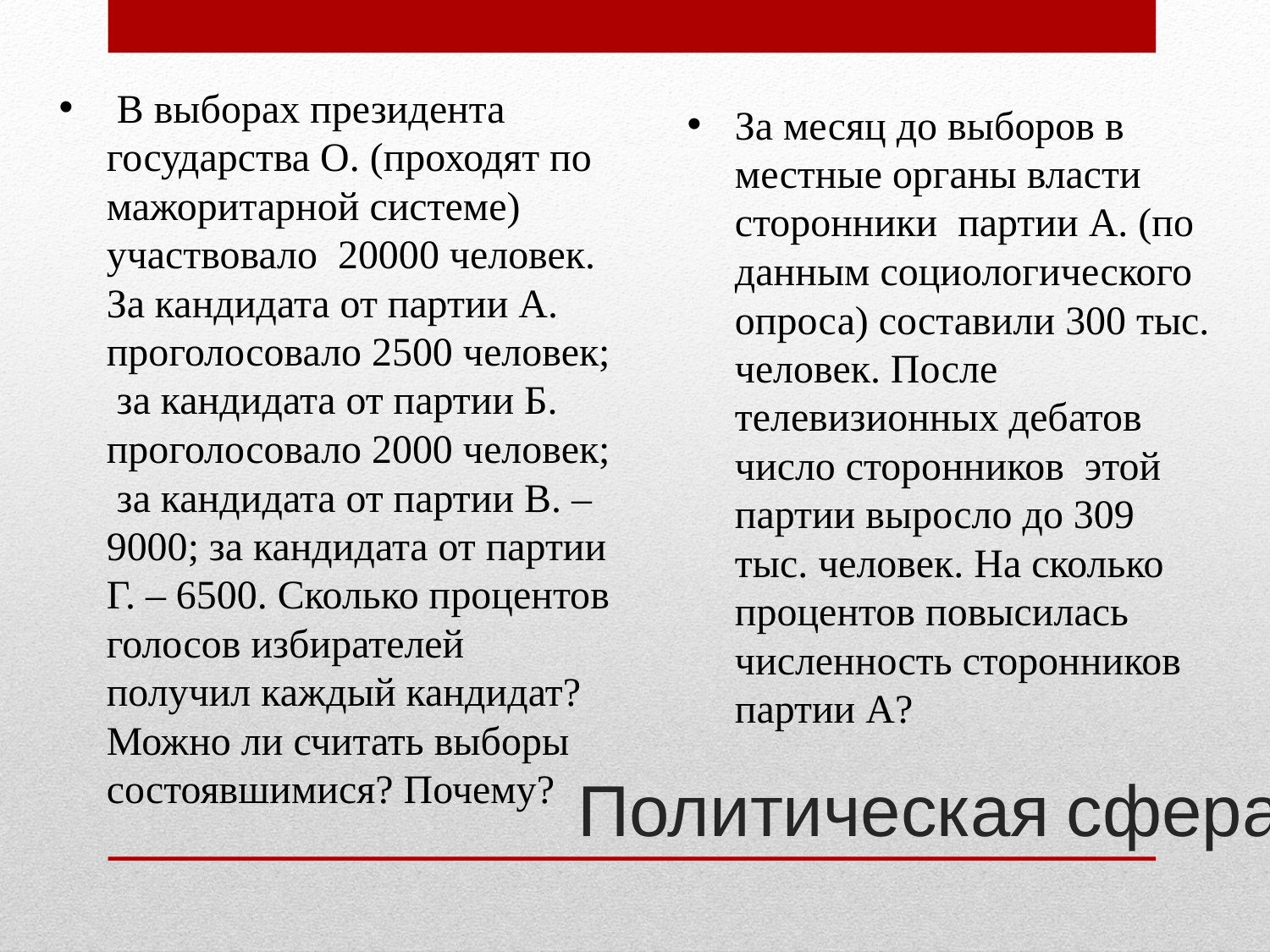

В выборах президента государства О. (проходят по мажоритарной системе)   участвовало  20000 человек. За кандидата от партии А. проголосовало 2500 человек;  за кандидата от партии Б. проголосовало 2000 человек;  за кандидата от партии В. – 9000; за кандидата от партии Г. – 6500. Сколько процентов голосов избирателей получил каждый кандидат?  Можно ли считать выборы состоявшимися? Почему?

За месяц до выборов в местные органы власти сторонники  партии А. (по данным социологического опроса) составили 300 тыс. человек. После телевизионных дебатов число сторонников  этой партии выросло до 309 тыс. человек. На сколько процентов повысилась численность сторонников партии А?

Политическая сфера